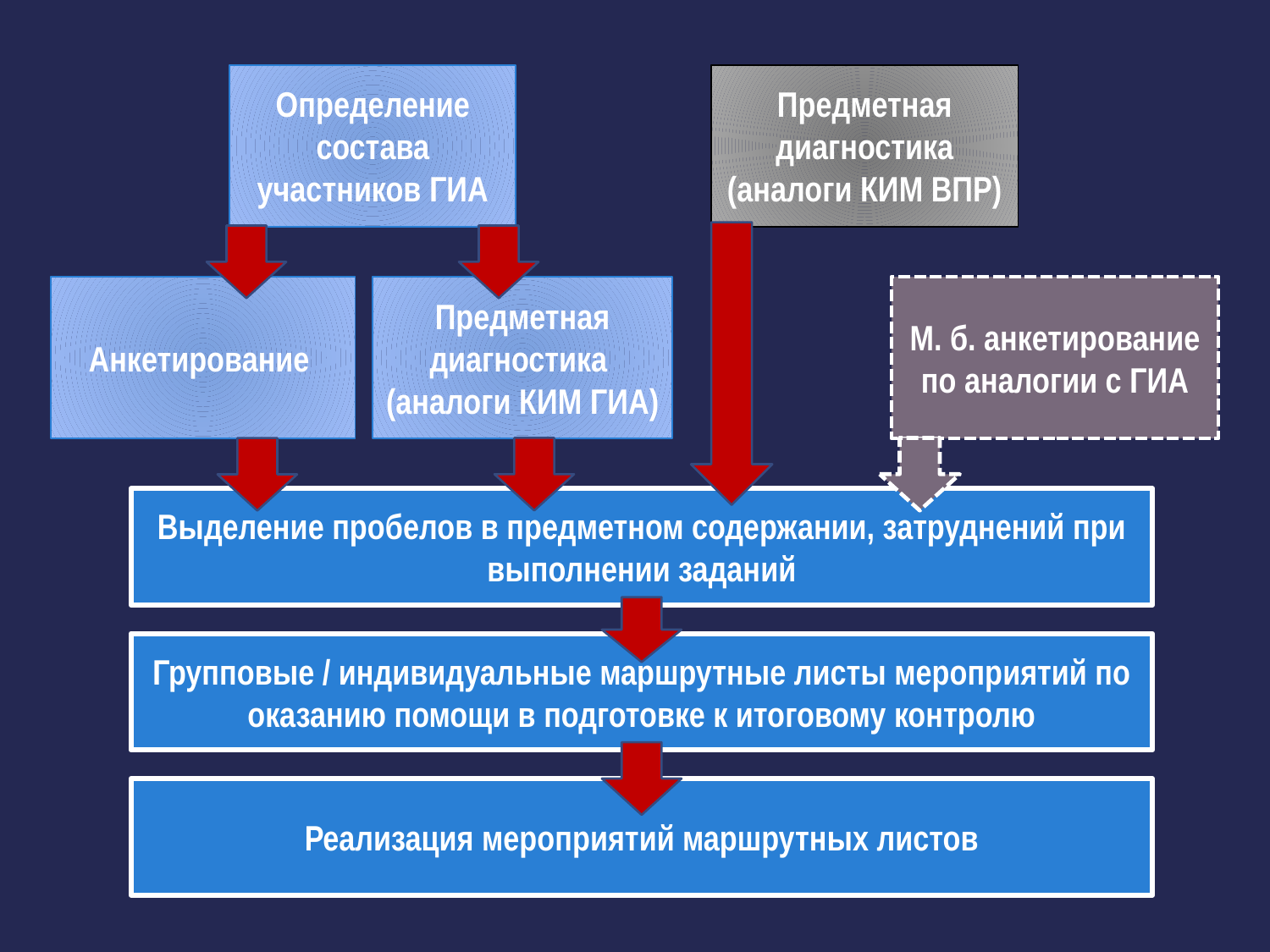

Определение состава участников ГИА
Предметная диагностика (аналоги КИМ ВПР)

М. б. анкетирование по аналогии с ГИА
Анкетирование
Предметная диагностика
(аналоги КИМ ГИА)

Выделение пробелов в предметном содержании, затруднений при выполнении заданий

Групповые / индивидуальные маршрутные листы мероприятий по оказанию помощи в подготовке к итоговому контролю

Реализация мероприятий маршрутных листов